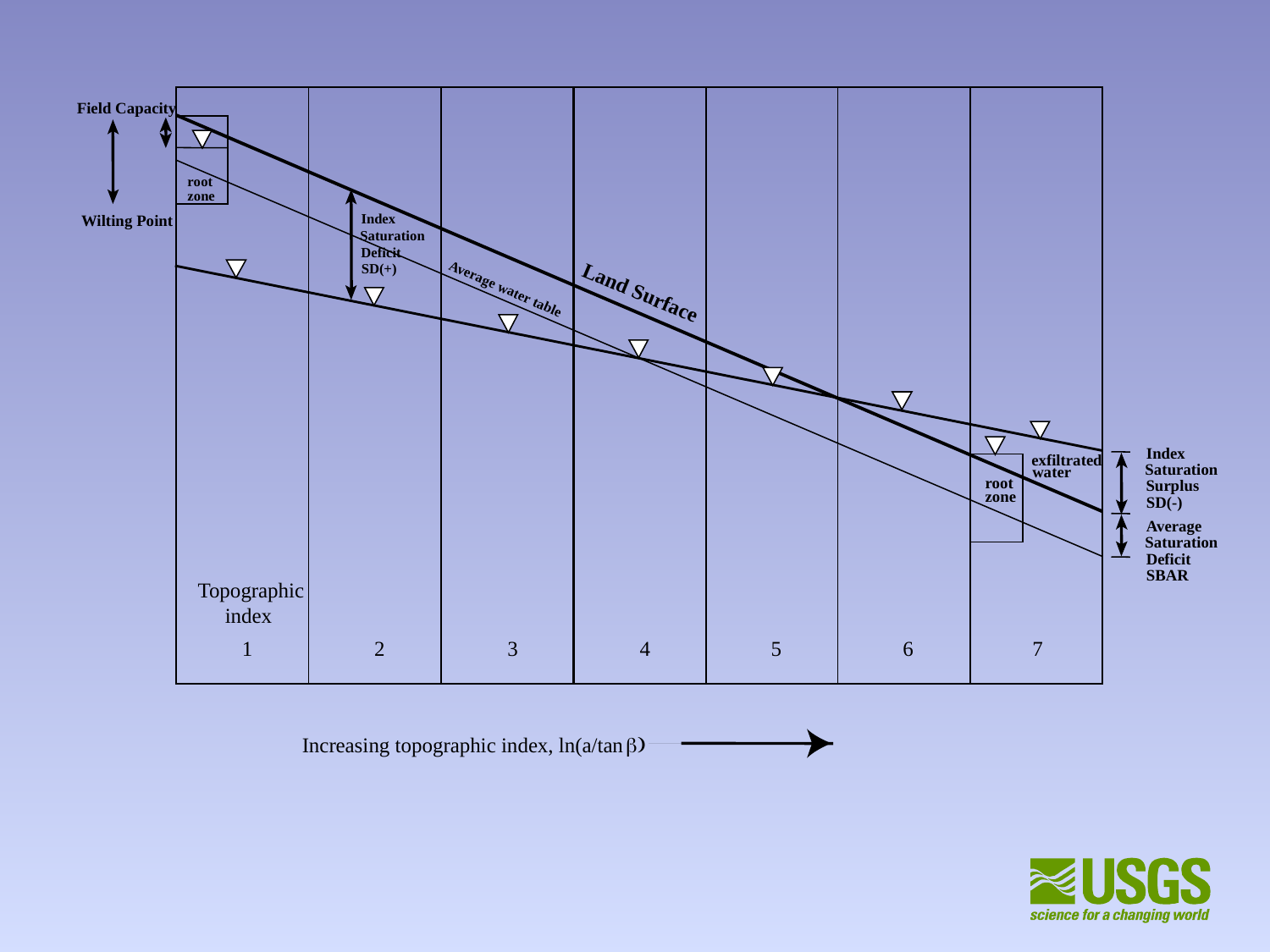

Field Capacity

root
zone

Wilting Point

Land Surface
Average water table

Average
Saturation
Deficit
SBAR

Index
Saturation
Deficit
SD(+)

root
zone
Index
Saturation
Surplus
SD(-)

exfiltrated
water

Topographic
index
1
2
3
4
5
6
7

β)
Increasing topographic index, ln(a/tan